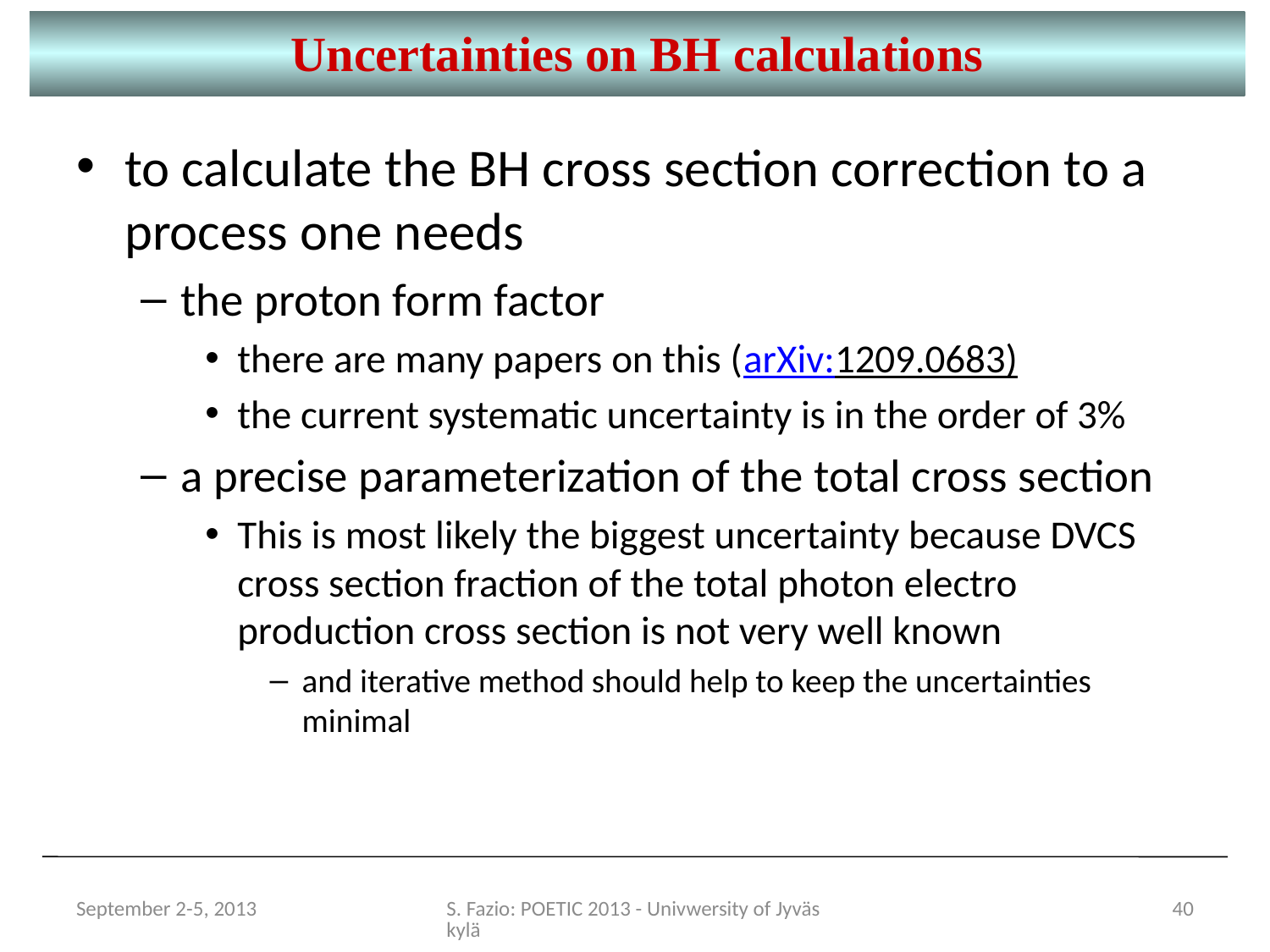

Uncertainties on BH calculations
to calculate the BH cross section correction to a process one needs
the proton form factor
there are many papers on this (arXiv:1209.0683)
the current systematic uncertainty is in the order of 3%
a precise parameterization of the total cross section
This is most likely the biggest uncertainty because DVCS cross section fraction of the total photon electro production cross section is not very well known
and iterative method should help to keep the uncertainties minimal

September 2-5, 2013
S. Fazio: POETIC 2013 - Univwersity of Jyväskylä
40